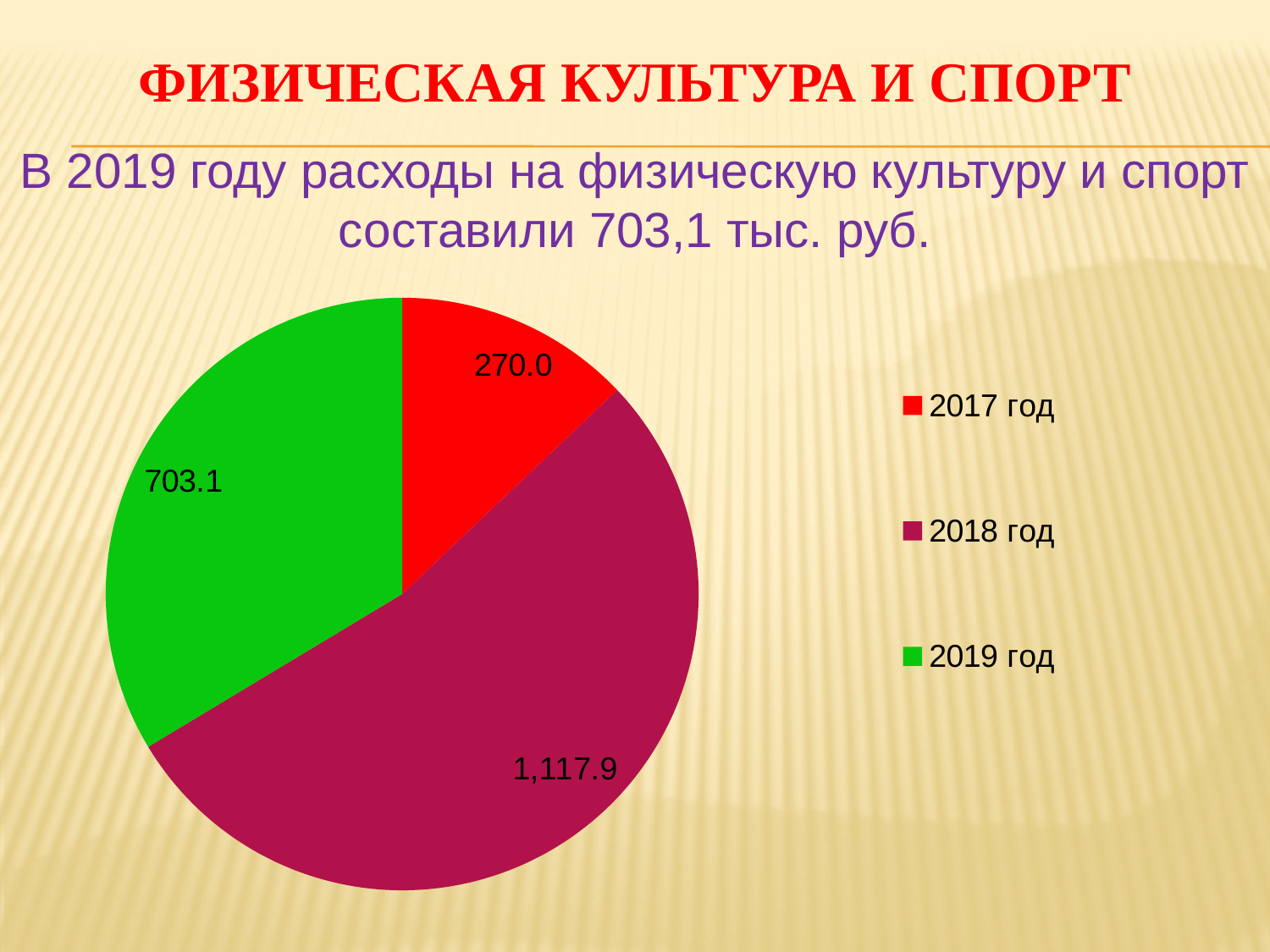

# ФИЗИЧЕСКАЯ КУЛЬТУРА И СПОРТ
В 2019 году расходы на физическую культуру и спорт составили 703,1 тыс. руб.

### Chart

| Category | Ряд 1 | Ряд 2 | Ряд 3 |
|---|---|---|---|
| 2017 год | 270.0 | None | None |
| 2018 год | 1117.9 | None | None |
| 2019 год | 703.1 | None | None |